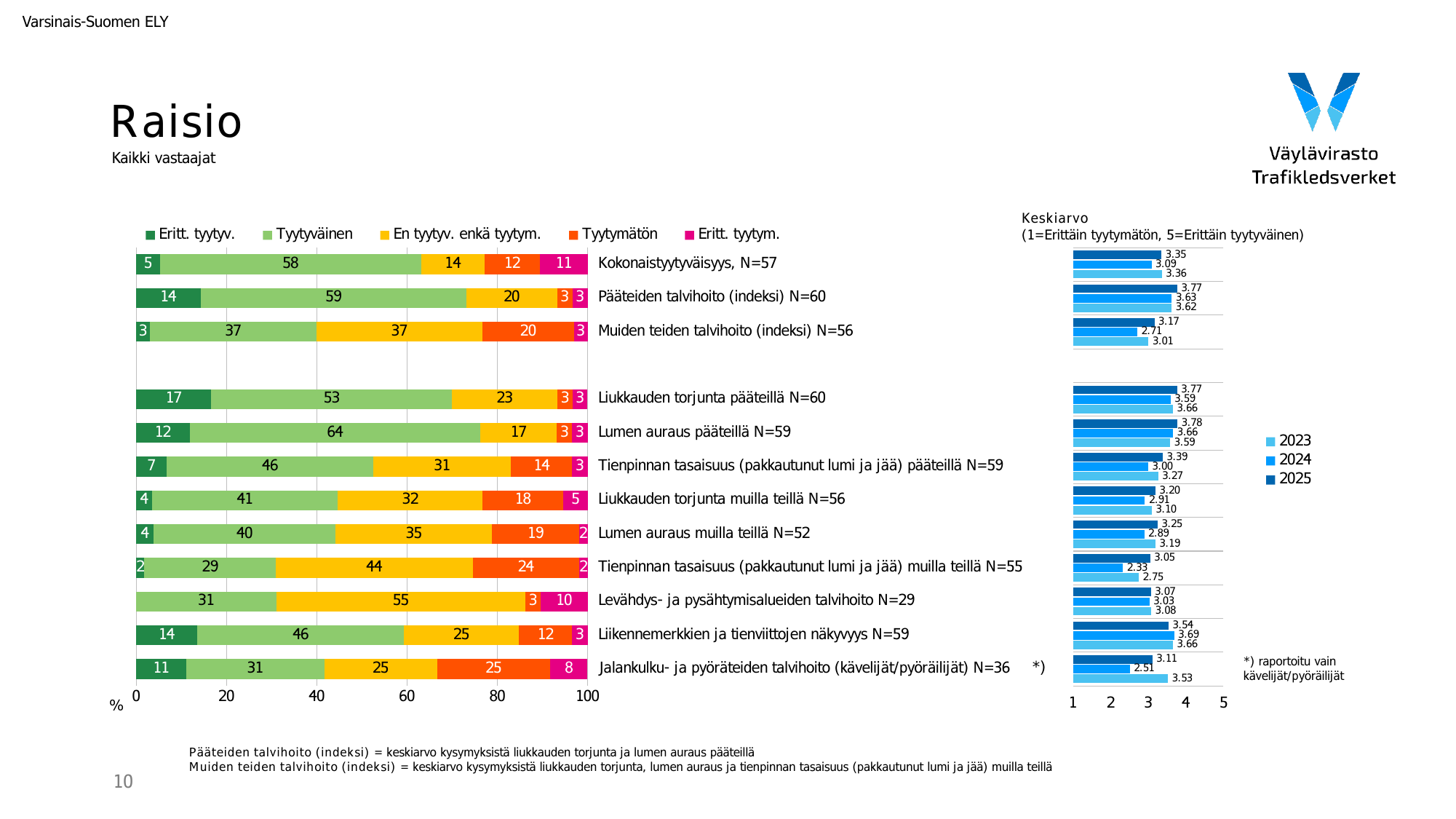

Varsinais-Suomen ELY
# Raisio
Kaikki vastaajat
Keskiarvo
(1=Erittäin tyytymätön, 5=Erittäin tyytyväinen)

### Chart

| Category | Eritt. tyytyv. | Tyytyväinen | En tyytyv. enkä tyytym. | Tyytymätön | Eritt. tyytym. |
|---|---|---|---|---|---|
| Kokonaistyytyväisyys, N=57 | 5.263158 | 57.894737 | 14.035088 | 12.280702 | 10.526316 |
| Pääteiden talvihoito (indeksi) N=60 | 14.265537 | 58.870056500000004 | 20.141243 | 3.3615820000000003 | 3.3615820000000003 |
| Muiden teiden talvihoito (indeksi) N=56 | 3.0785883333333337 | 36.84898433333333 | 36.798201999999996 | 20.241425333333336 | 3.0328006666666667 |
|  | None | None | None | None | None |
| Liukkauden torjunta pääteillä N=60 | 16.666667 | 53.333333 | 23.333333 | 3.333333 | 3.333333 |
| Lumen auraus pääteillä N=59 | 11.864407 | 64.40678 | 16.949153 | 3.389831 | 3.389831 |
| Tienpinnan tasaisuus (pakkautunut lumi ja jää) pääteillä N=59 | 6.779661 | 45.762712 | 30.508475 | 13.559322 | 3.389831 |
| Liukkauden torjunta muilla teillä N=56 | 3.571429 | 41.071429 | 32.142857 | 17.857143 | 5.357143 |
| Lumen auraus muilla teillä N=52 | 3.846154 | 40.384615 | 34.615385 | 19.230769 | 1.923077 |
| Tienpinnan tasaisuus (pakkautunut lumi ja jää) muilla teillä N=55 | 1.818182 | 29.090909 | 43.636364 | 23.636364 | 1.818182 |
| Levähdys- ja pysähtymisalueiden talvihoito N=29 | None | 31.034483 | 55.172414 | 3.448276 | 10.344828 |
| Liikennemerkkien ja tienviittojen näkyvyys N=59 | 13.559322 | 45.762712 | 25.423729 | 11.864407 | 3.389831 |
| Jalankulku- ja pyöräteiden talvihoito (kävelijät/pyöräilijät) N=36 | 11.111111 | 30.555556 | 25.0 | 25.0 | 8.333333 |

### Chart

| Category | 2025 | 2024 | 2023 |
|---|---|---|---|
*) raportoitu vain
kävelijät/pyöräilijät
*)
%
Pääteiden talvihoito (indeksi) = keskiarvo kysymyksistä liukkauden torjunta ja lumen auraus pääteillä
Muiden teiden talvihoito (indeksi) = keskiarvo kysymyksistä liukkauden torjunta, lumen auraus ja tienpinnan tasaisuus (pakkautunut lumi ja jää) muilla teillä

10